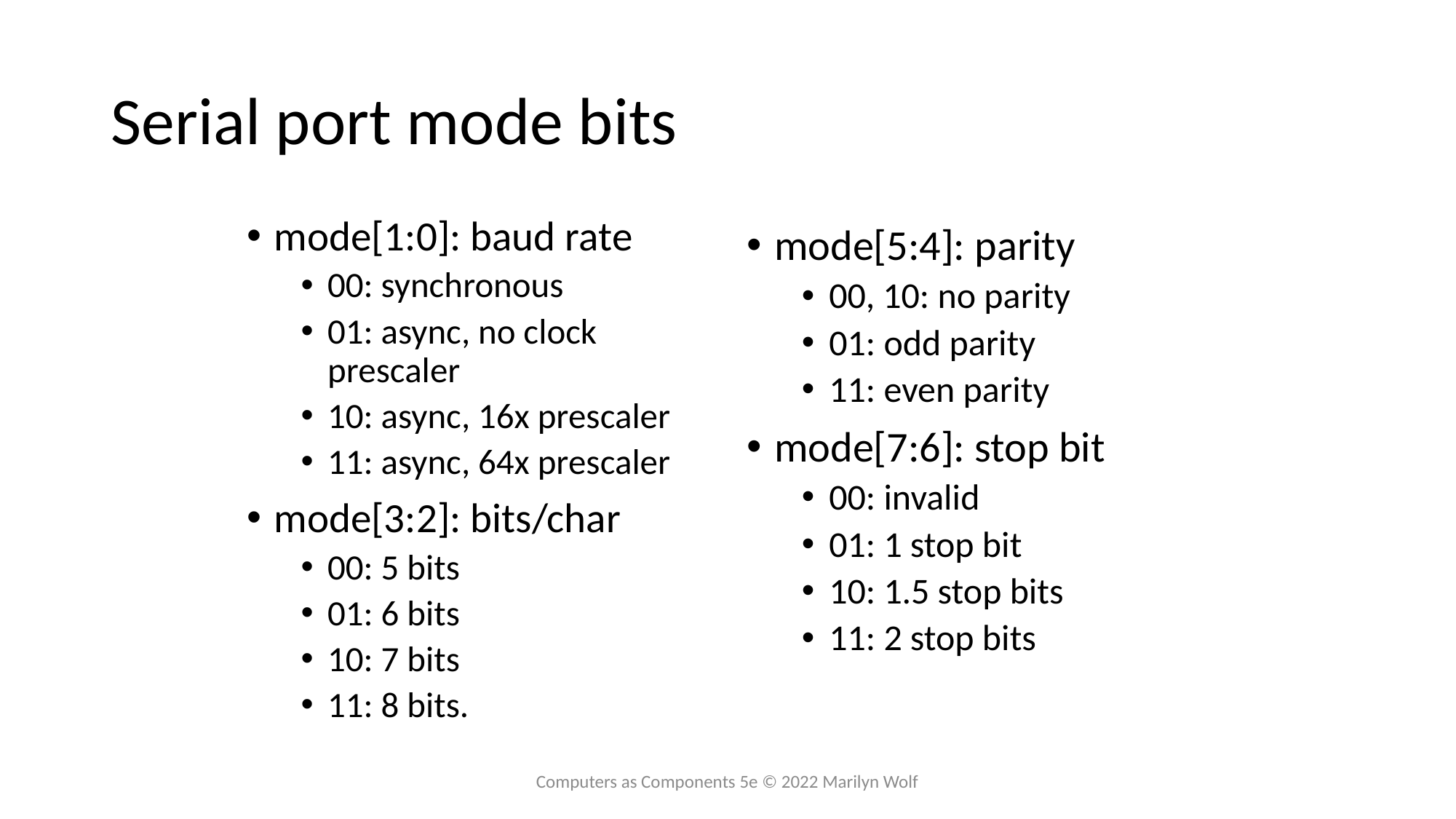

# Serial port mode bits
mode[1:0]: baud rate
00: synchronous
01: async, no clock prescaler
10: async, 16x prescaler
11: async, 64x prescaler
mode[3:2]: bits/char
00: 5 bits
01: 6 bits
10: 7 bits
11: 8 bits.
mode[5:4]: parity
00, 10: no parity
01: odd parity
11: even parity
mode[7:6]: stop bit
00: invalid
01: 1 stop bit
10: 1.5 stop bits
11: 2 stop bits

Computers as Components 5e © 2022 Marilyn Wolf